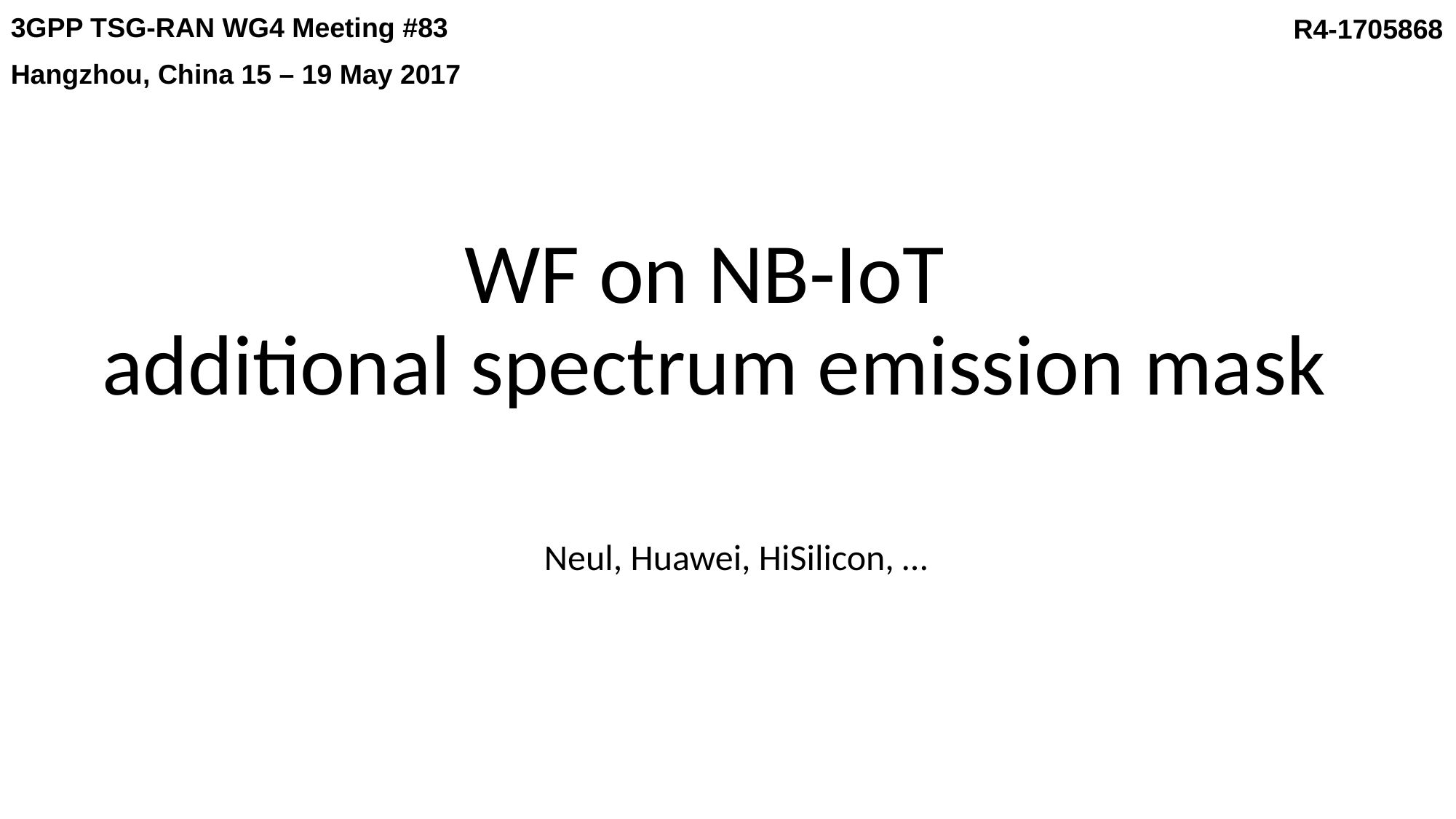

3GPP TSG-RAN WG4 Meeting #83
Hangzhou, China 15 – 19 May 2017
R4-1705868
# WF on NB-IoT additional spectrum emission mask
Neul, Huawei, HiSilicon, …